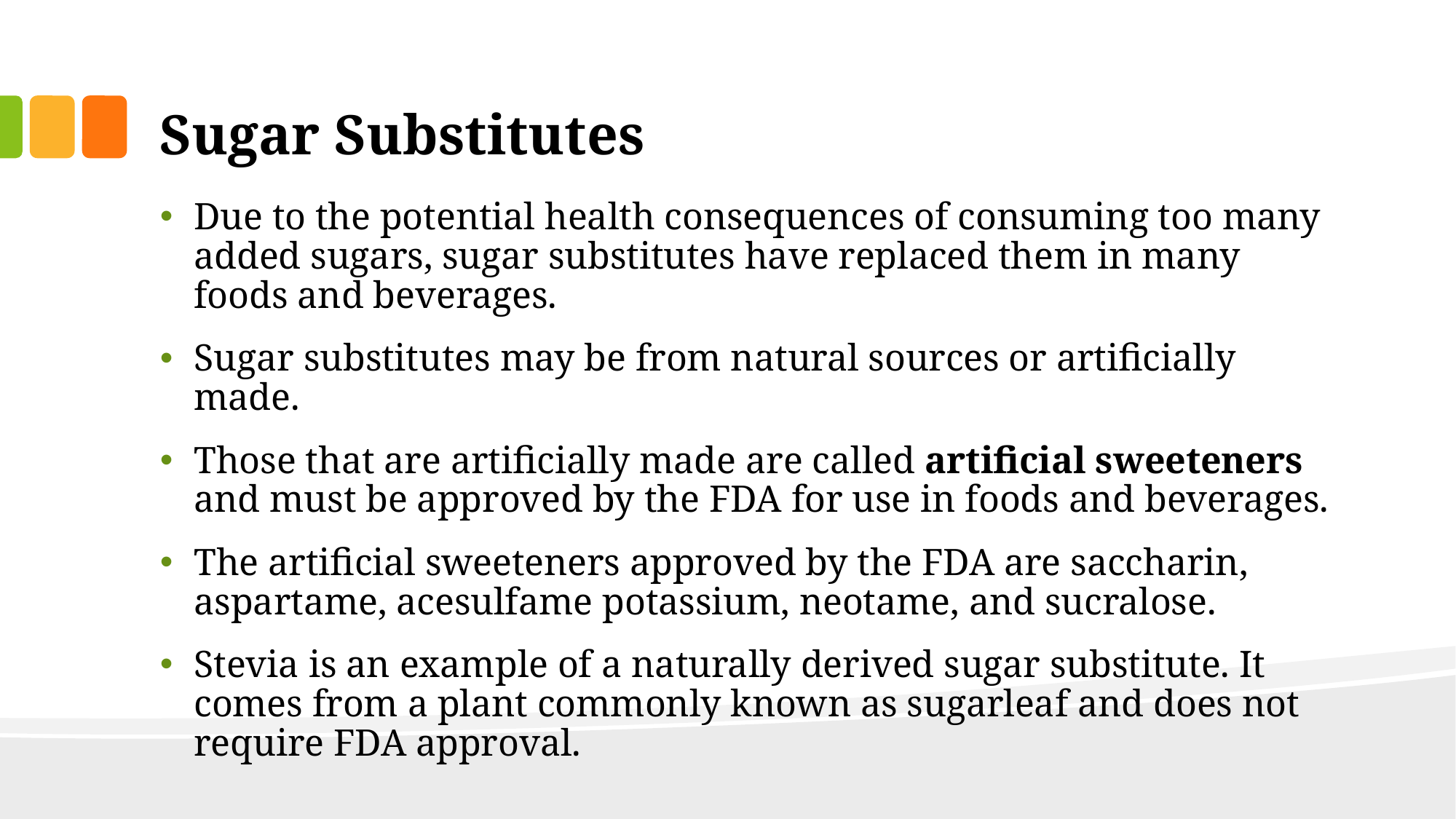

# Sugar Substitutes
Due to the potential health consequences of consuming too many added sugars, sugar substitutes have replaced them in many foods and beverages.
Sugar substitutes may be from natural sources or artificially made.
Those that are artificially made are called artificial sweeteners and must be approved by the FDA for use in foods and beverages.
The artificial sweeteners approved by the FDA are saccharin, aspartame, acesulfame potassium, neotame, and sucralose.
Stevia is an example of a naturally derived sugar substitute. It comes from a plant commonly known as sugarleaf and does not require FDA approval.